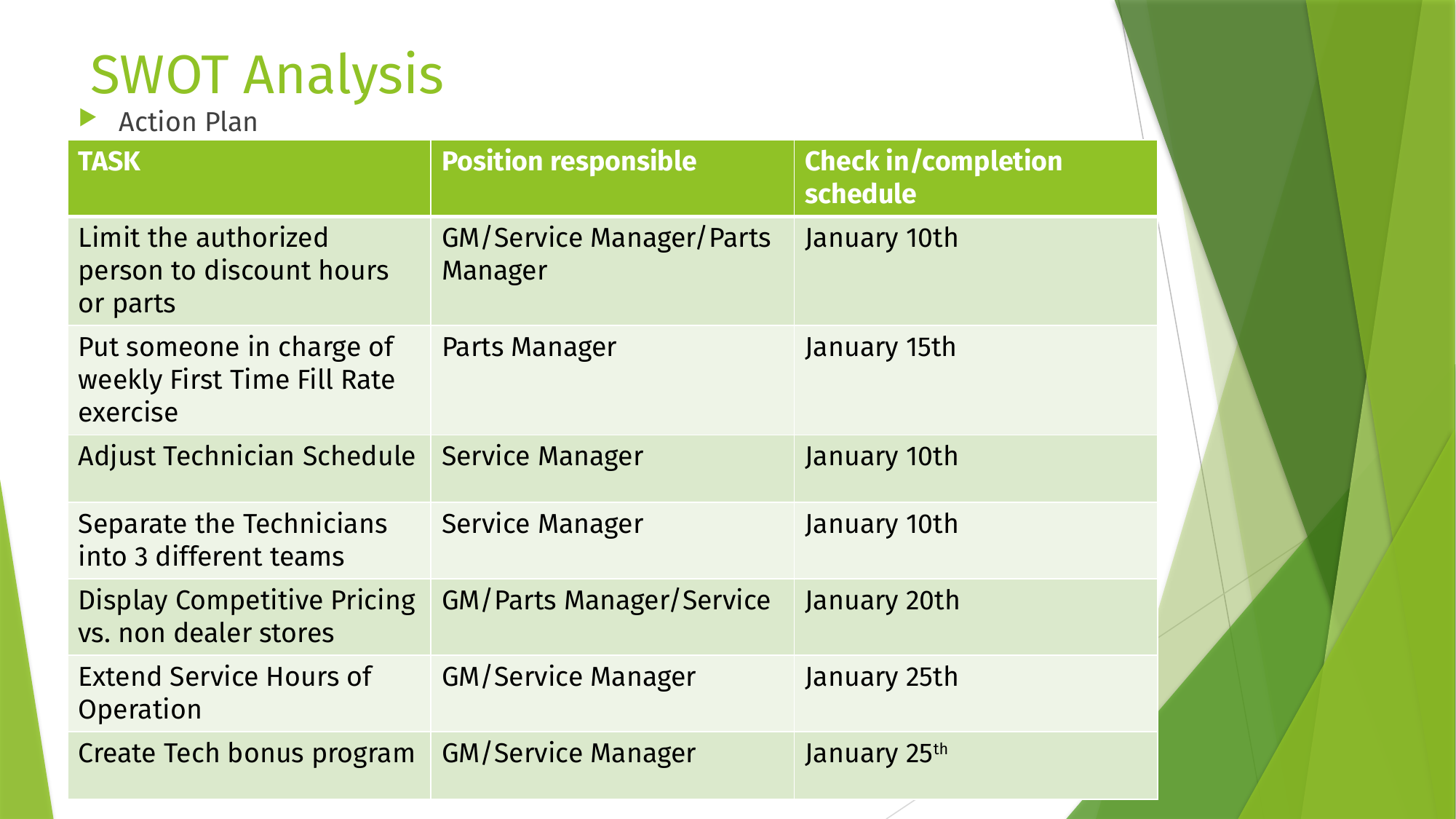

# SWOT Analysis
Action Plan

| TASK | Position responsible | Check in/completion schedule |
| --- | --- | --- |
| Limit the authorized person to discount hours or parts | GM/Service Manager/Parts Manager | January 10th |
| Put someone in charge of weekly First Time Fill Rate exercise | Parts Manager | January 15th |
| Adjust Technician Schedule | Service Manager | January 10th |
| Separate the Technicians into 3 different teams | Service Manager | January 10th |
| Display Competitive Pricing vs. non dealer stores | GM/Parts Manager/Service | January 20th |
| Extend Service Hours of Operation | GM/Service Manager | January 25th |
| Create Tech bonus program | GM/Service Manager | January 25th |